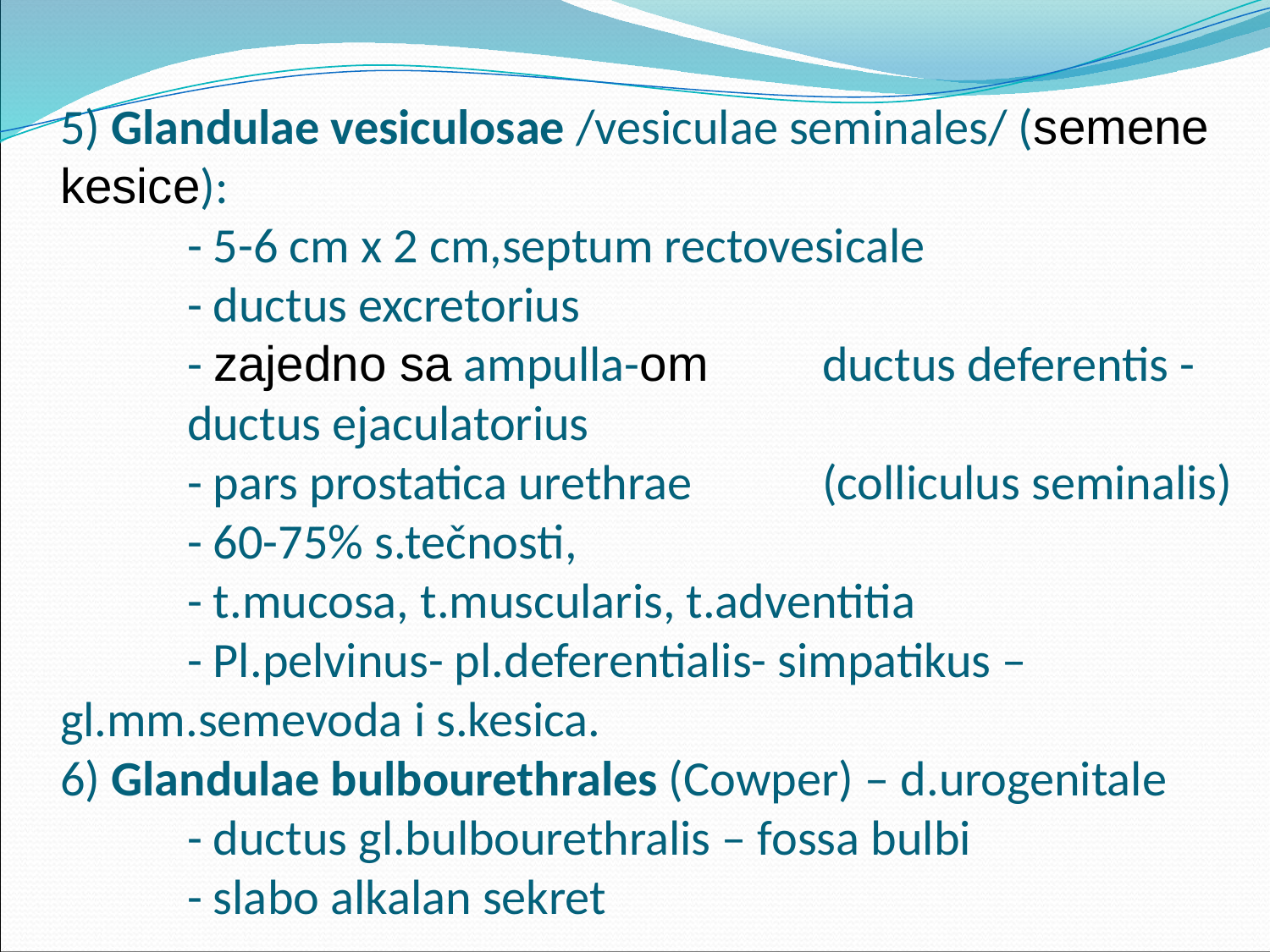

# 5) Glandulae vesiculosae /vesiculae seminales/ (semene kesice): - 5-6 cm x 2 cm,septum rectovesicale - ductus excretorius - zajedno sa ampulla-om 	ductus deferentis -         	ductus ejaculatorius - pars prostatica urethrae 	(colliculus seminalis) - 60-75% s.tečnosti, - t.mucosa, t.muscularis, t.adventitia - Pl.pelvinus- pl.deferentialis- simpatikus – gl.mm.semevoda i s.kesica. 6) Glandulae bulbourethrales (Cowper) – d.urogenitale - ductus gl.bulbourethralis – fossa bulbi - slabo alkalan sekret